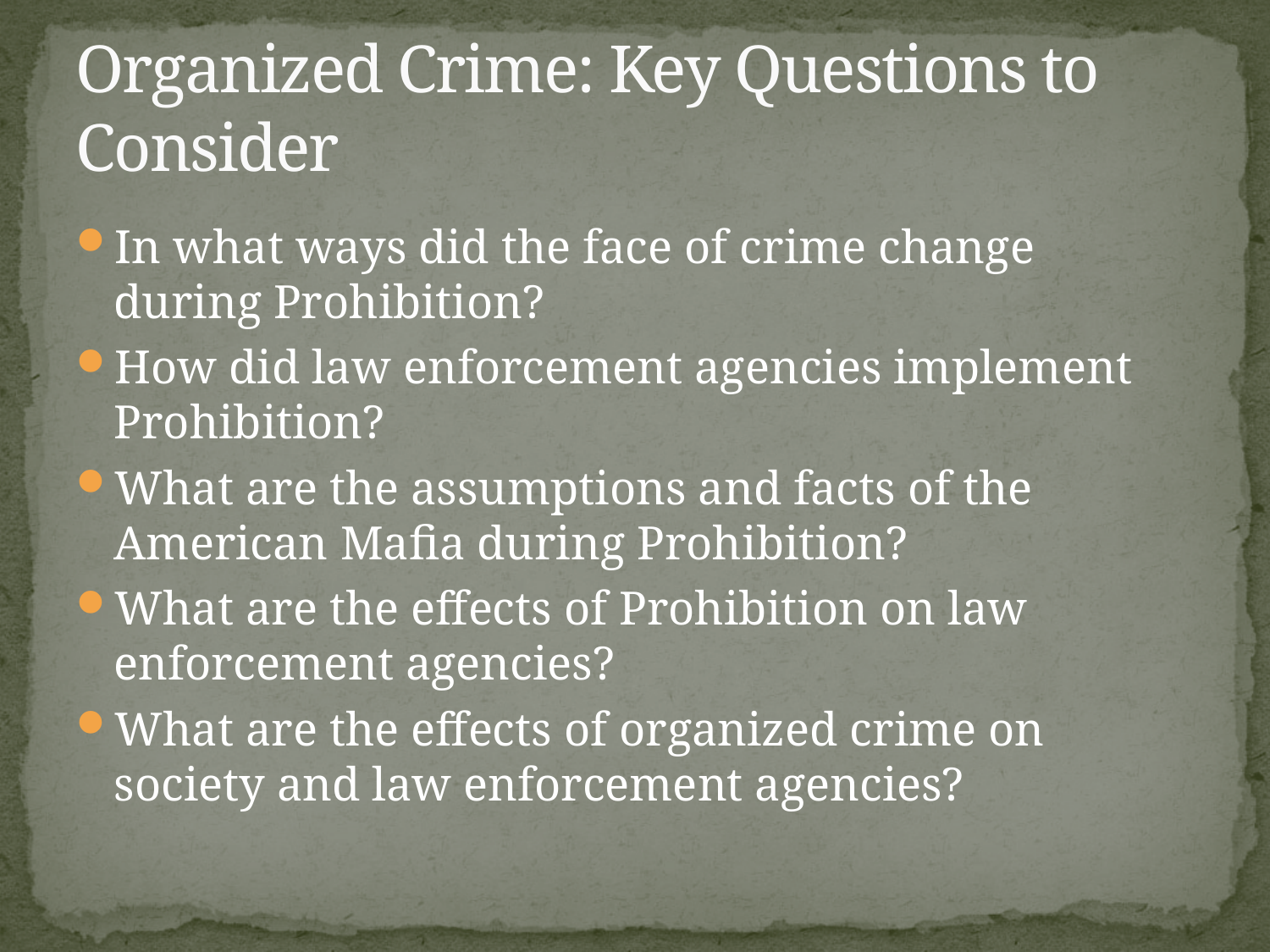

# Organized Crime: Key Questions to Consider
In what ways did the face of crime change during Prohibition?
How did law enforcement agencies implement Prohibition?
What are the assumptions and facts of the American Mafia during Prohibition?
What are the effects of Prohibition on law enforcement agencies?
What are the effects of organized crime on society and law enforcement agencies?